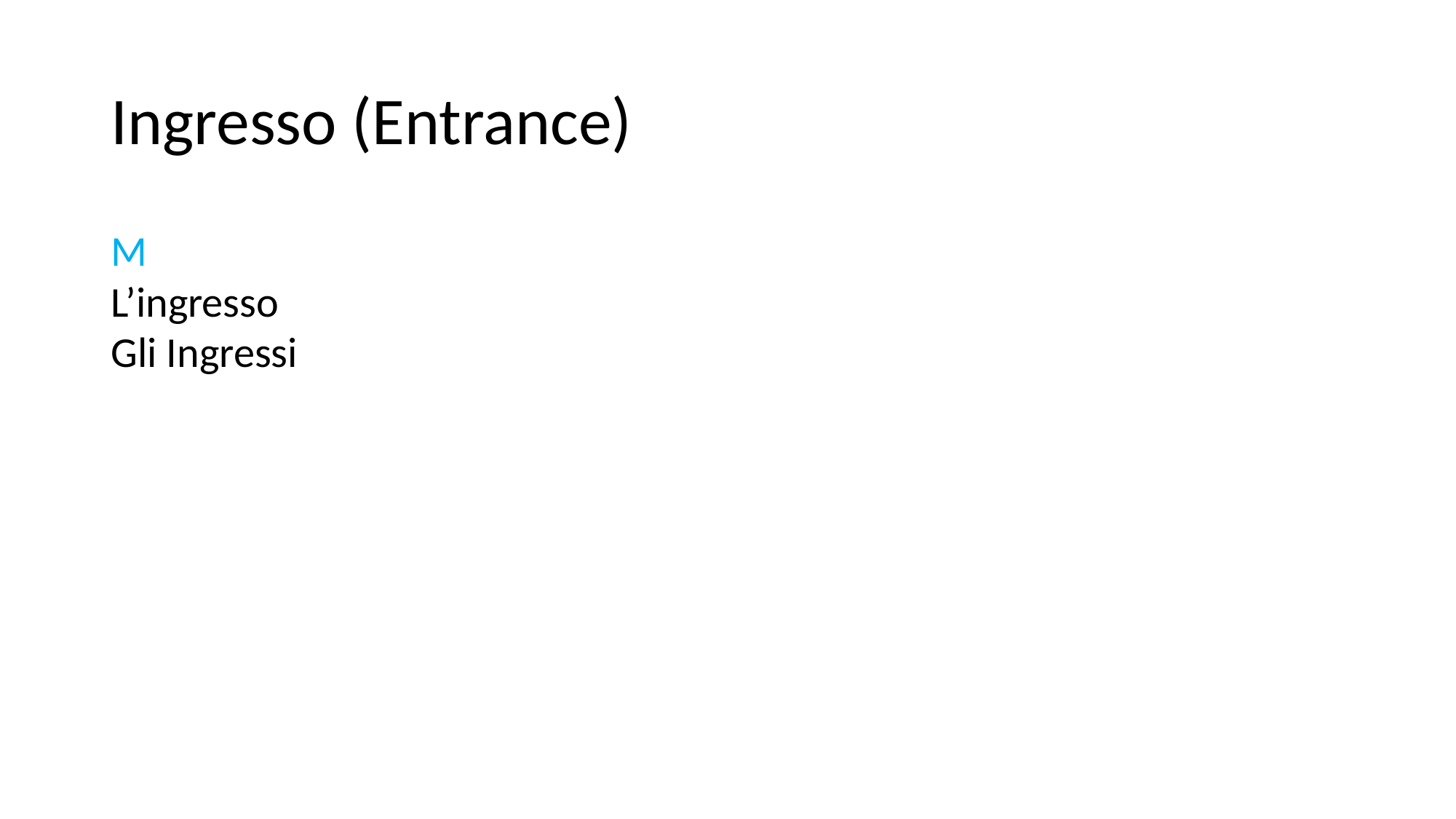

# Ingresso (Entrance)
M
L’ingresso
Gli Ingressi